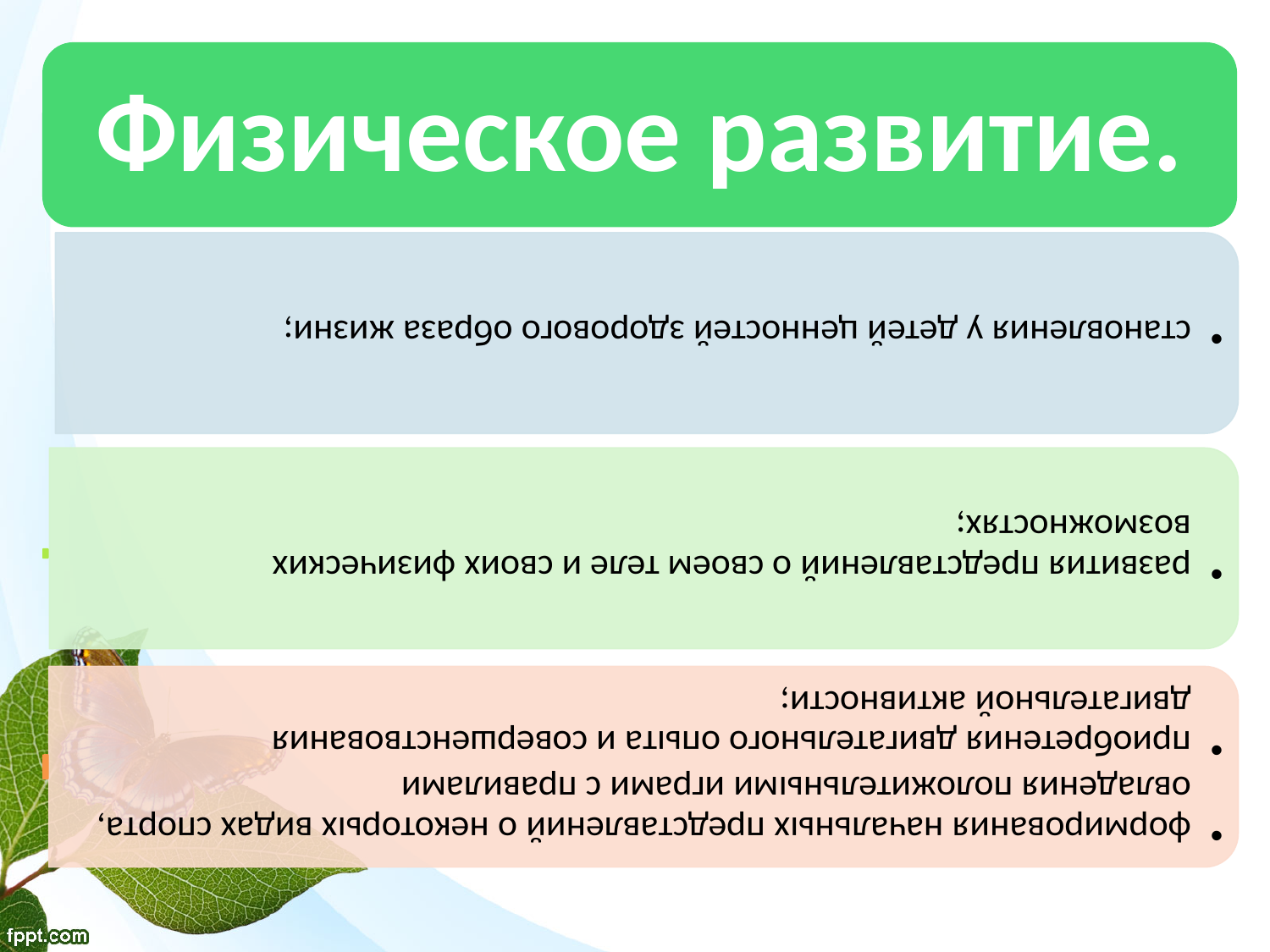

становления у детей ценностей здорового образа жизни;

Физическое развитие.
развития представлений о своем теле и своих физических возможностях;

формирования начальных представлений о некоторых видах спорта, овладения положительными играми с правилами
приобретения двигательного опыта и совершенствования двигательной активности;